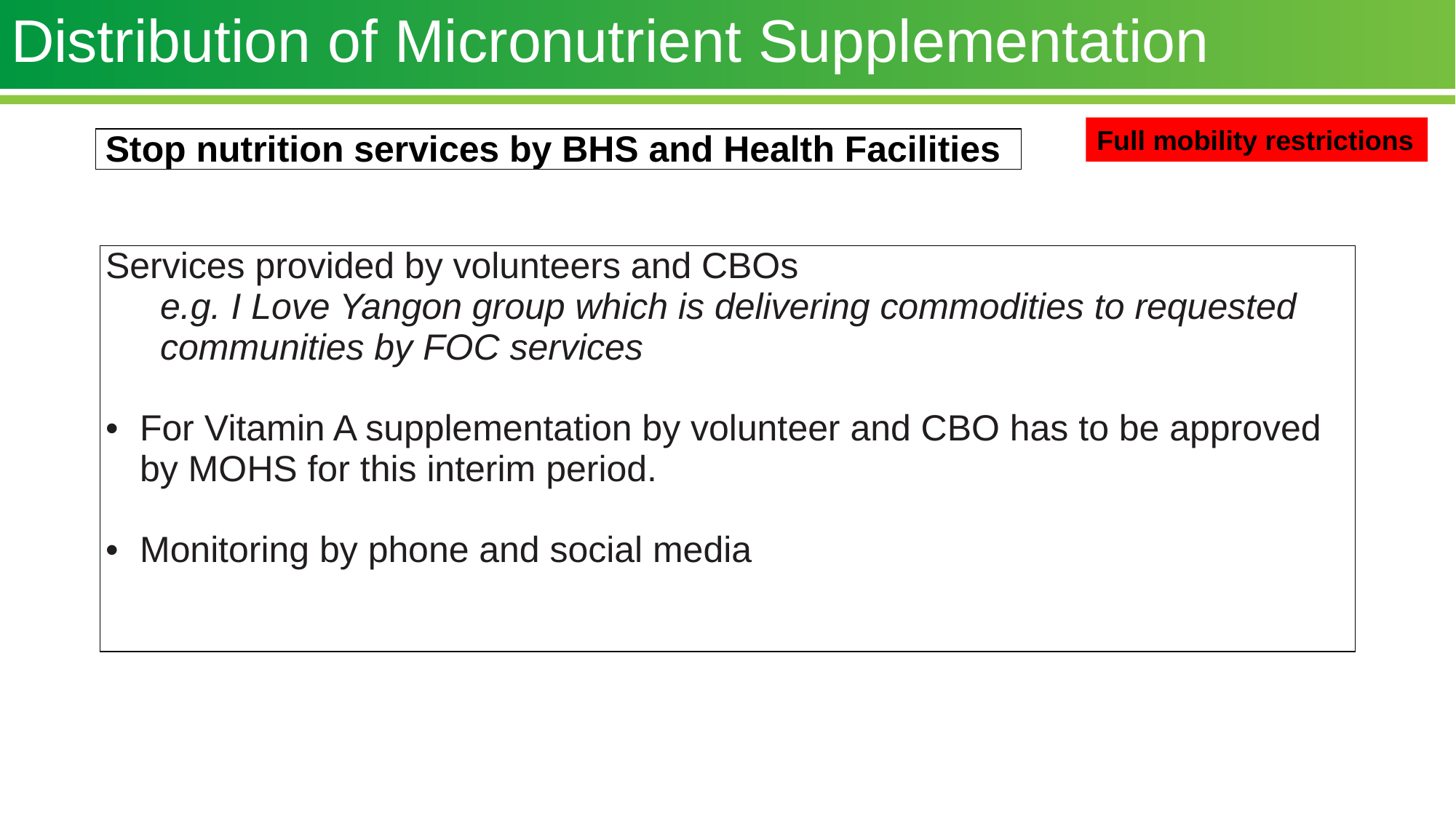

# Distribution of Micronutrient Supplementation
Full mobility restrictions
| Stop nutrition services by BHS and Health Facilities |
| --- |
| Services provided by volunteers and CBOs e.g. I Love Yangon group which is delivering commodities to requested communities by FOC services For Vitamin A supplementation by volunteer and CBO has to be approved by MOHS for this interim period.  Monitoring by phone and social media |
| --- |